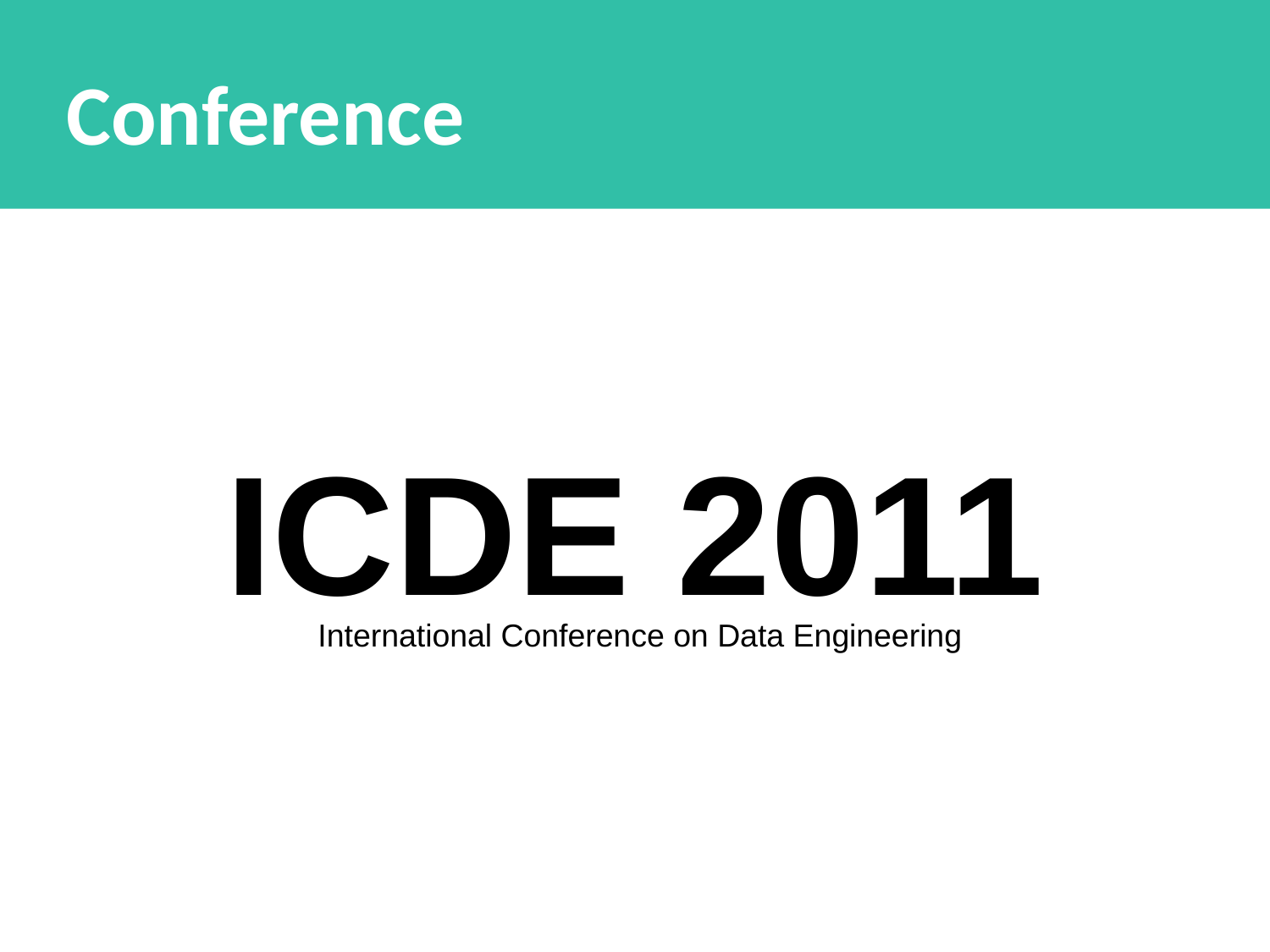

Conference
ICDE 2011
 International Conference on Data Engineering